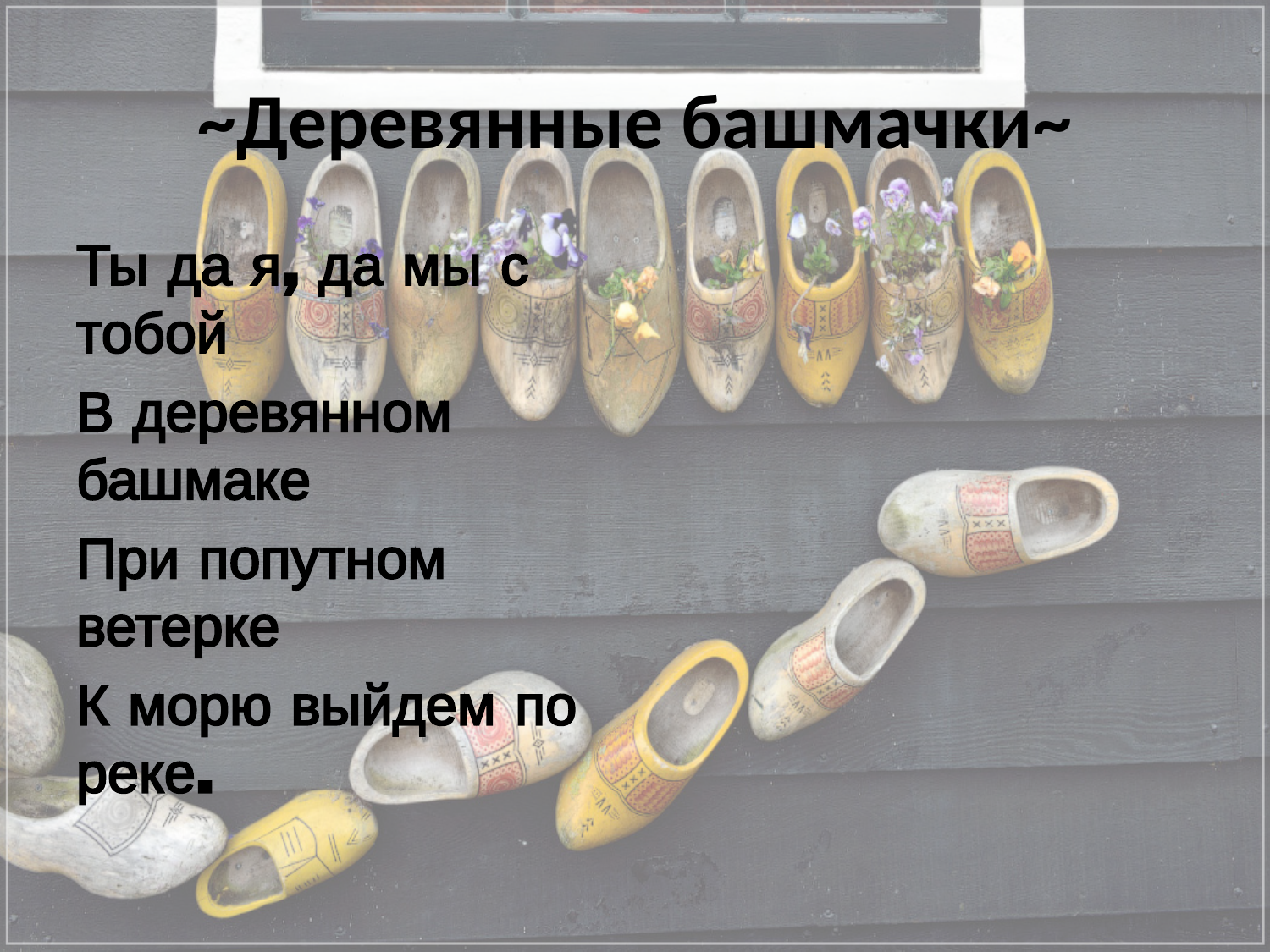

# ~Деревянные башмачки~
Ты да я, да мы с тобой
В деревянном башмаке
При попутном ветерке
К морю выйдем по реке.